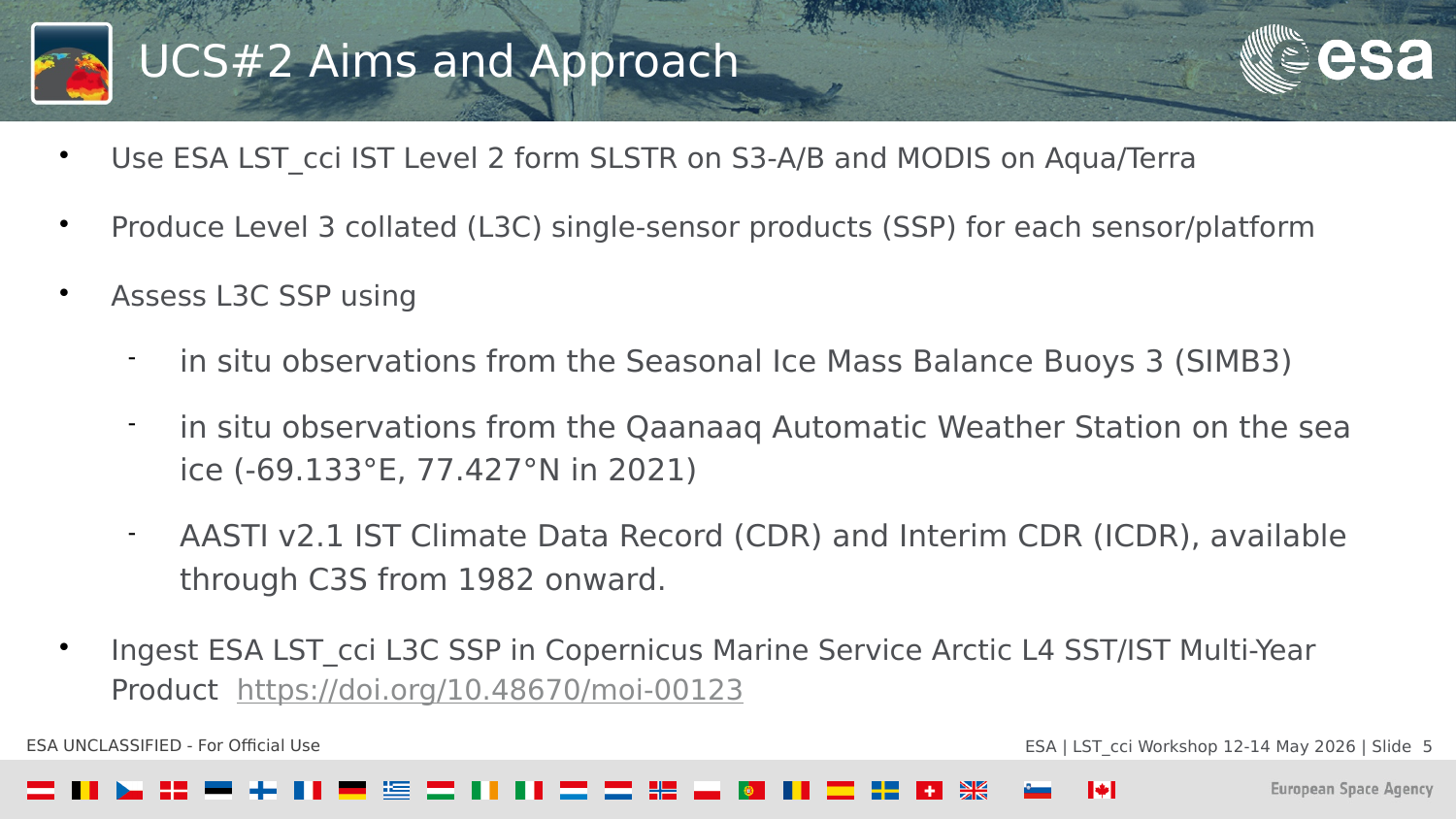

# UCS#2 Aims and Approach
Use ESA LST_cci IST Level 2 form SLSTR on S3-A/B and MODIS on Aqua/Terra
Produce Level 3 collated (L3C) single-sensor products (SSP) for each sensor/platform
Assess L3C SSP using
in situ observations from the Seasonal Ice Mass Balance Buoys 3 (SIMB3)
in situ observations from the Qaanaaq Automatic Weather Station on the sea ice (-69.133°E, 77.427°N in 2021)
AASTI v2.1 IST Climate Data Record (CDR) and Interim CDR (ICDR), available through C3S from 1982 onward.
Ingest ESA LST_cci L3C SSP in Copernicus Marine Service Arctic L4 SST/IST Multi-Year Product  https://doi.org/10.48670/moi-00123